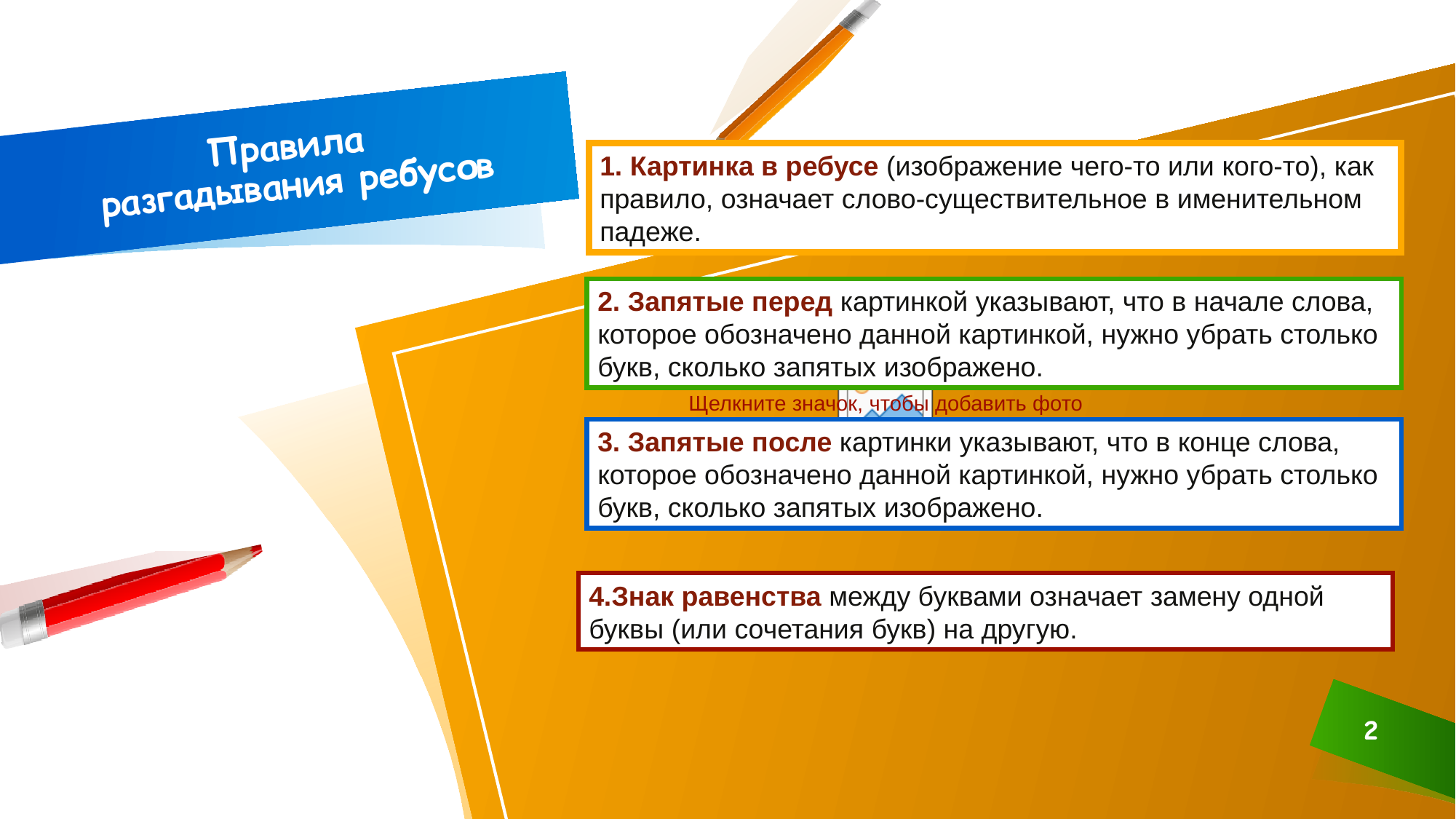

# Правила разгадывания ребусов
1. Картинка в ребусе (изображение чего-то или кого-то), как правило, означает слово-существительное в именительном падеже.
2. Запятые перед картинкой указывают, что в начале слова, которое обозначено данной картинкой, нужно убрать столько букв, сколько запятых изображено.
3. Запятые после картинки указывают, что в конце слова, которое обозначено данной картинкой, нужно убрать столько букв, сколько запятых изображено.
4.Знак равенства между буквами означает замену одной буквы (или сочетания букв) на другую.
2